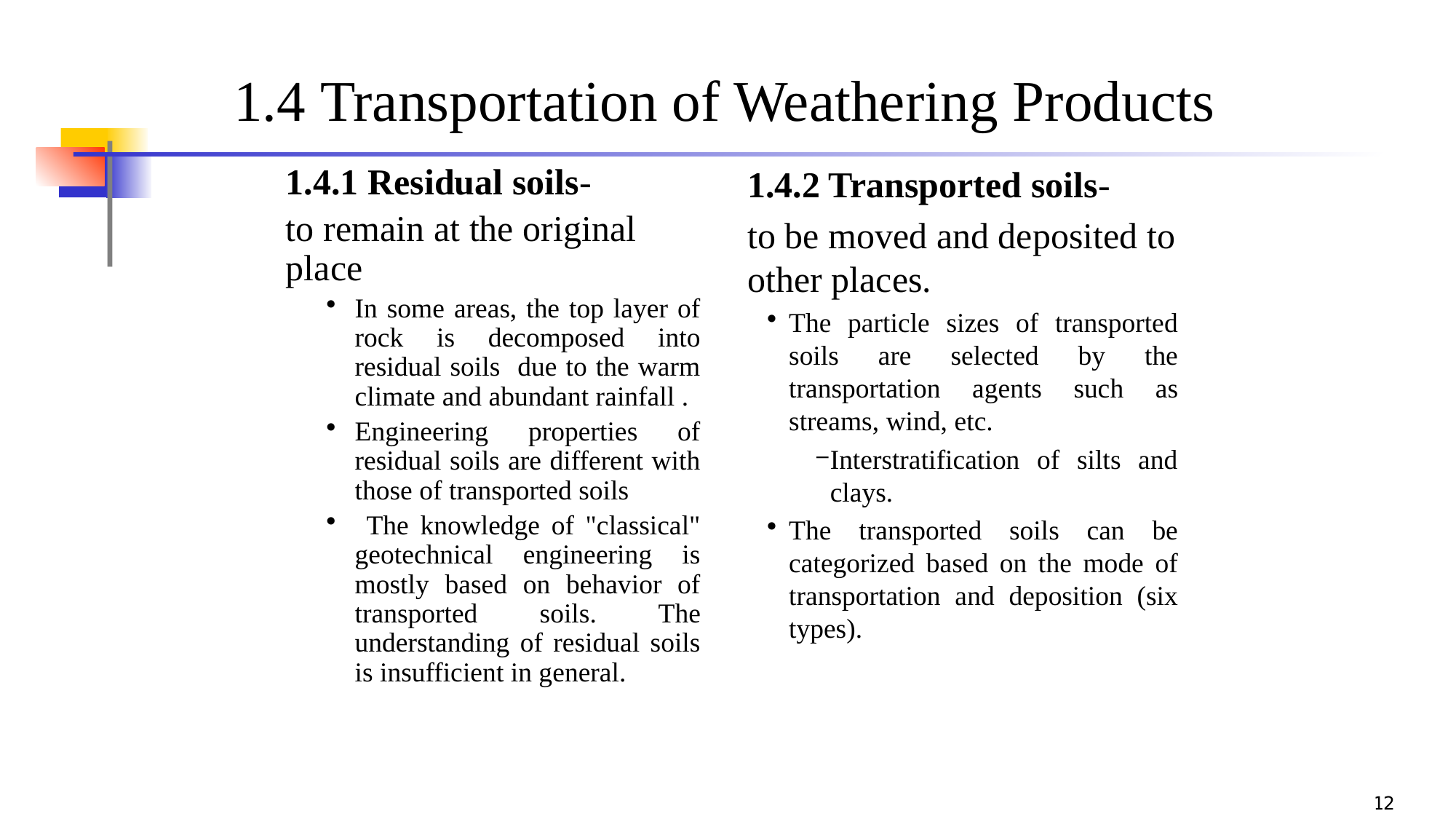

# 1.4 Transportation of Weathering Products
1.4.2 Transported soils-
to be moved and deposited to other places.
The particle sizes of transported soils are selected by the transportation agents such as streams, wind, etc.
Interstratification of silts and clays.
The transported soils can be categorized based on the mode of transportation and deposition (six types).

1.4.1 Residual soils-
to remain at the original place
In some areas, the top layer of rock is decomposed into residual soils  due to the warm climate and abundant rainfall .
Engineering properties of residual soils are different with those of transported soils
 The knowledge of "classical" geotechnical engineering is mostly based on behavior of transported soils. The understanding of residual soils is insufficient in general.